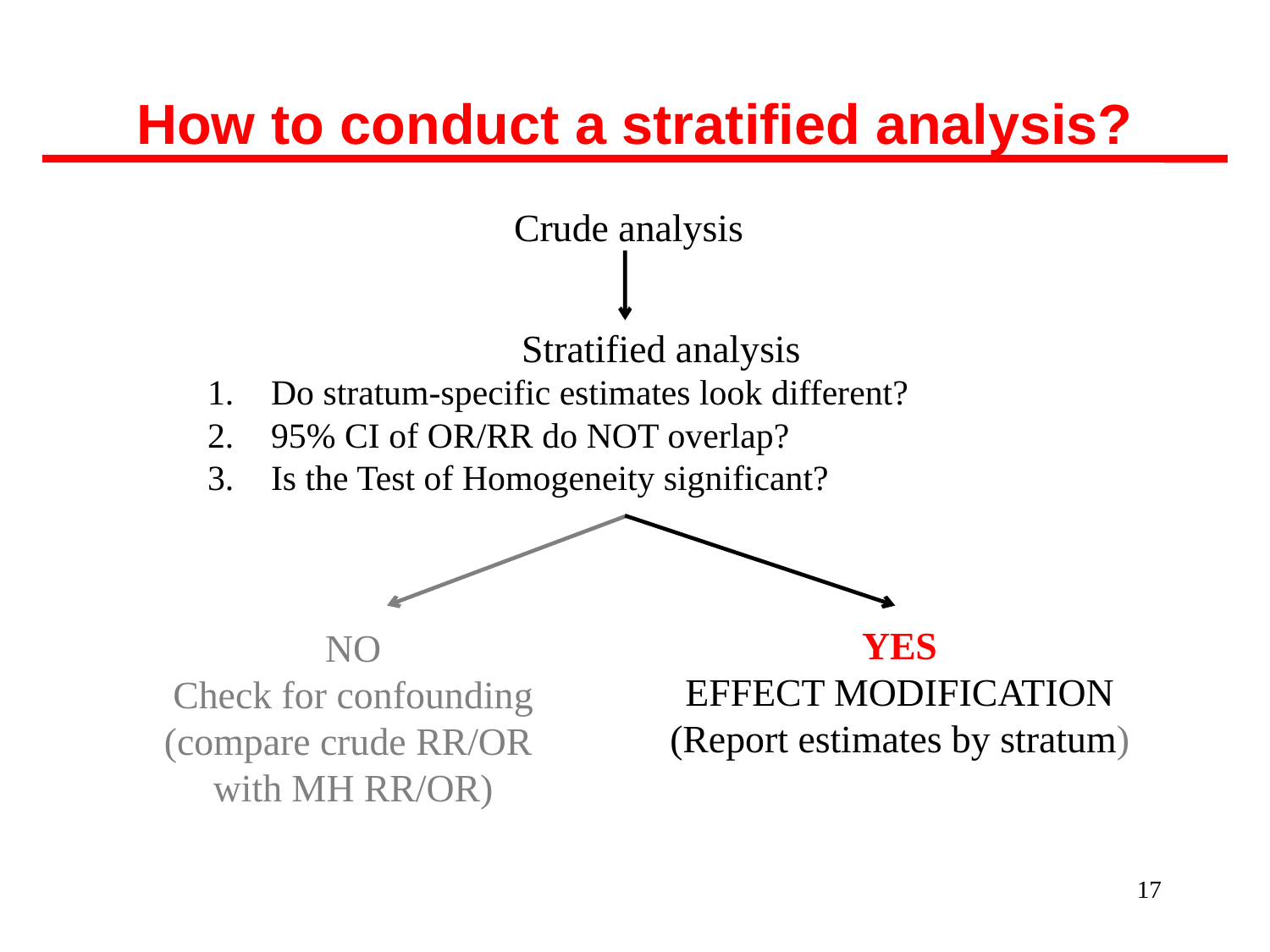

# How to conduct a stratified analysis?

Crude analysis

Stratified analysis
Do stratum-specific estimates look different?
95% CI of OR/RR do NOT overlap?
Is the Test of Homogeneity significant?

YES
EFFECT MODIFICATION
(Report estimates by stratum)
NO
Check for confounding
(compare crude RR/OR
with MH RR/OR)
17